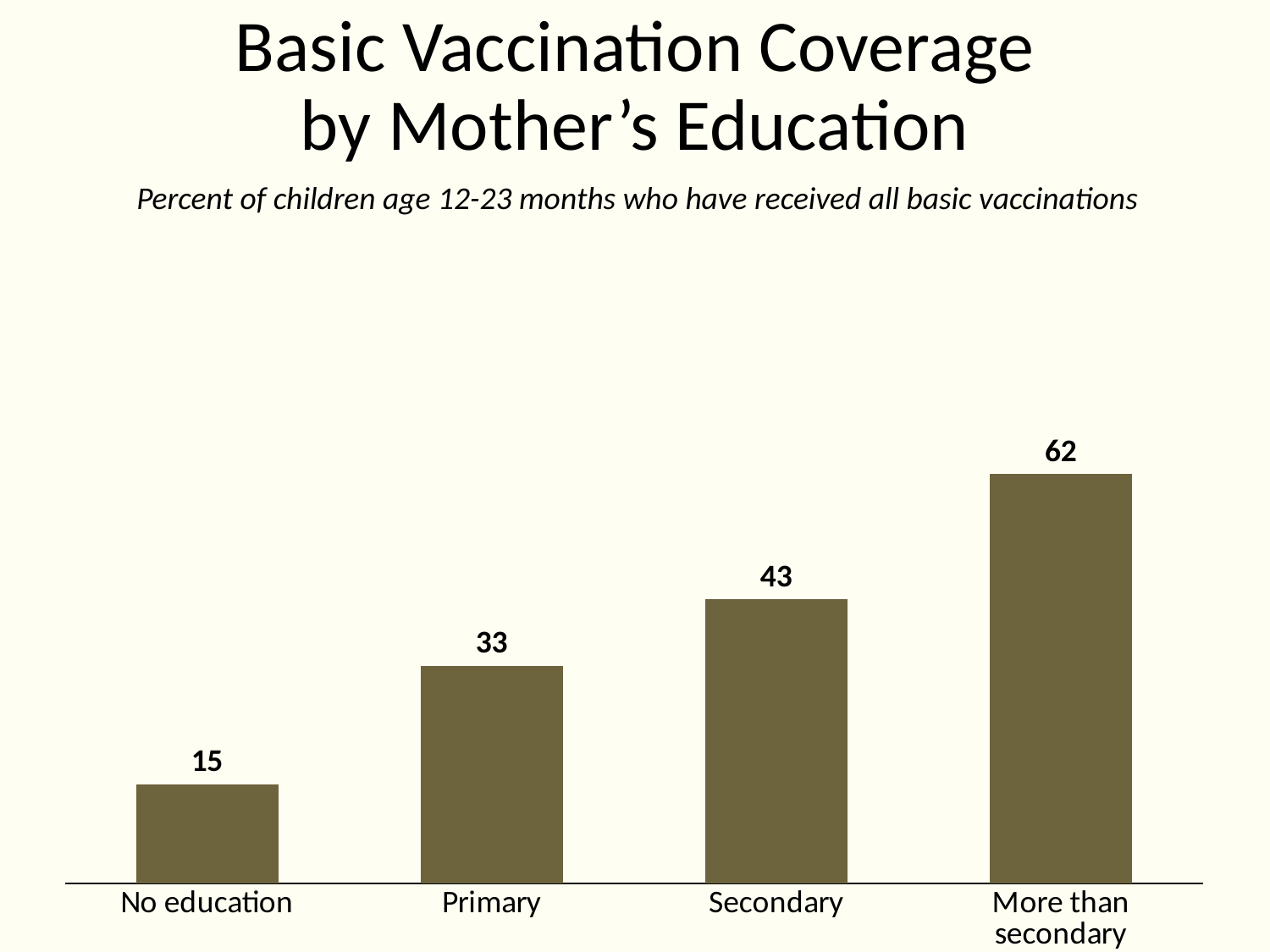

# Basic Vaccination Coverage by Mother’s Education
Percent of children age 12-23 months who have received all basic vaccinations

### Chart

| Category | Series 1 |
|---|---|
| No education | 15.0 |
| Primary | 33.0 |
| Secondary | 43.0 |
| More than secondary | 62.0 |